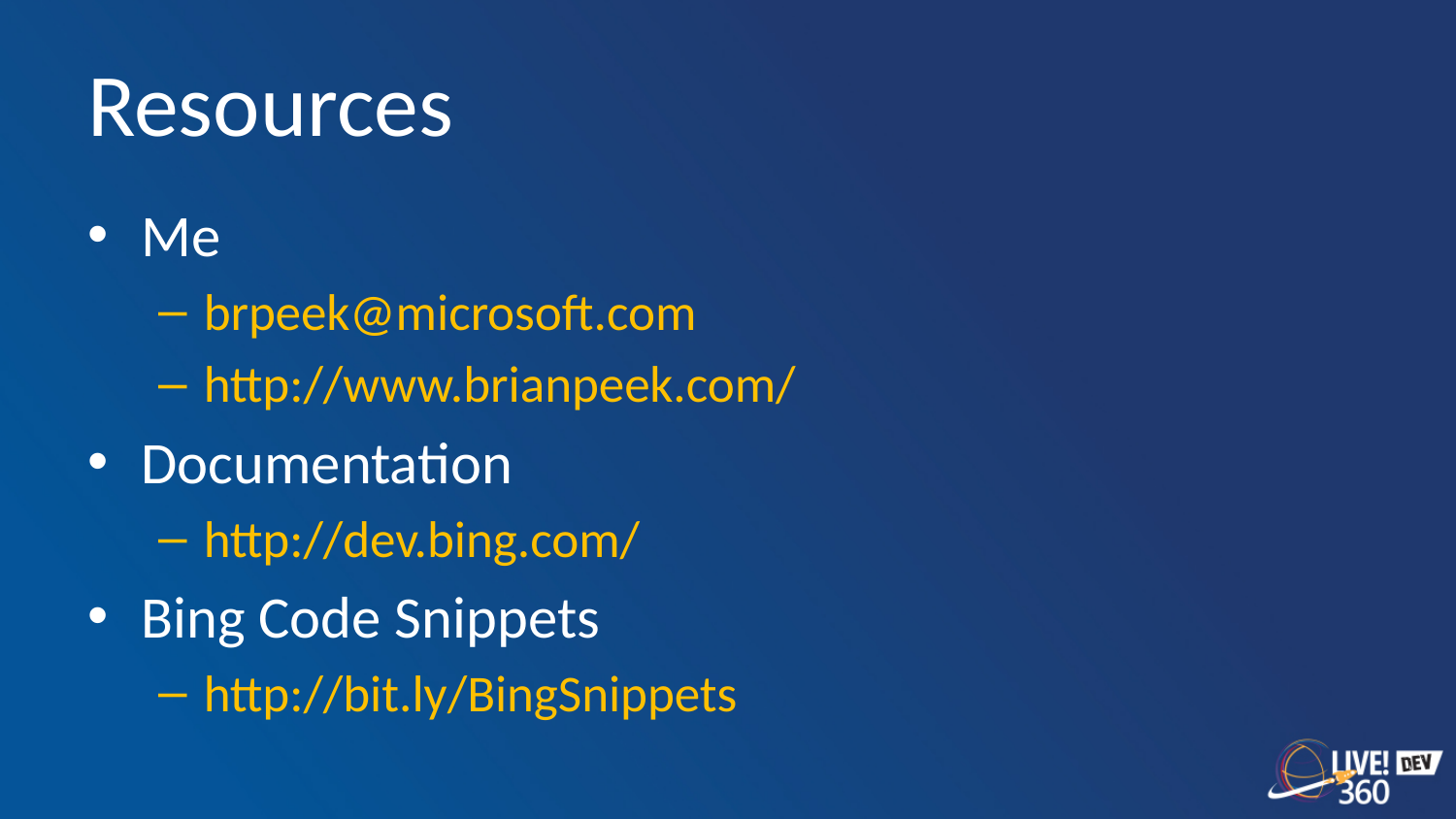

# Resources
Me
brpeek@microsoft.com
http://www.brianpeek.com/
Documentation
http://dev.bing.com/
Bing Code Snippets
http://bit.ly/BingSnippets